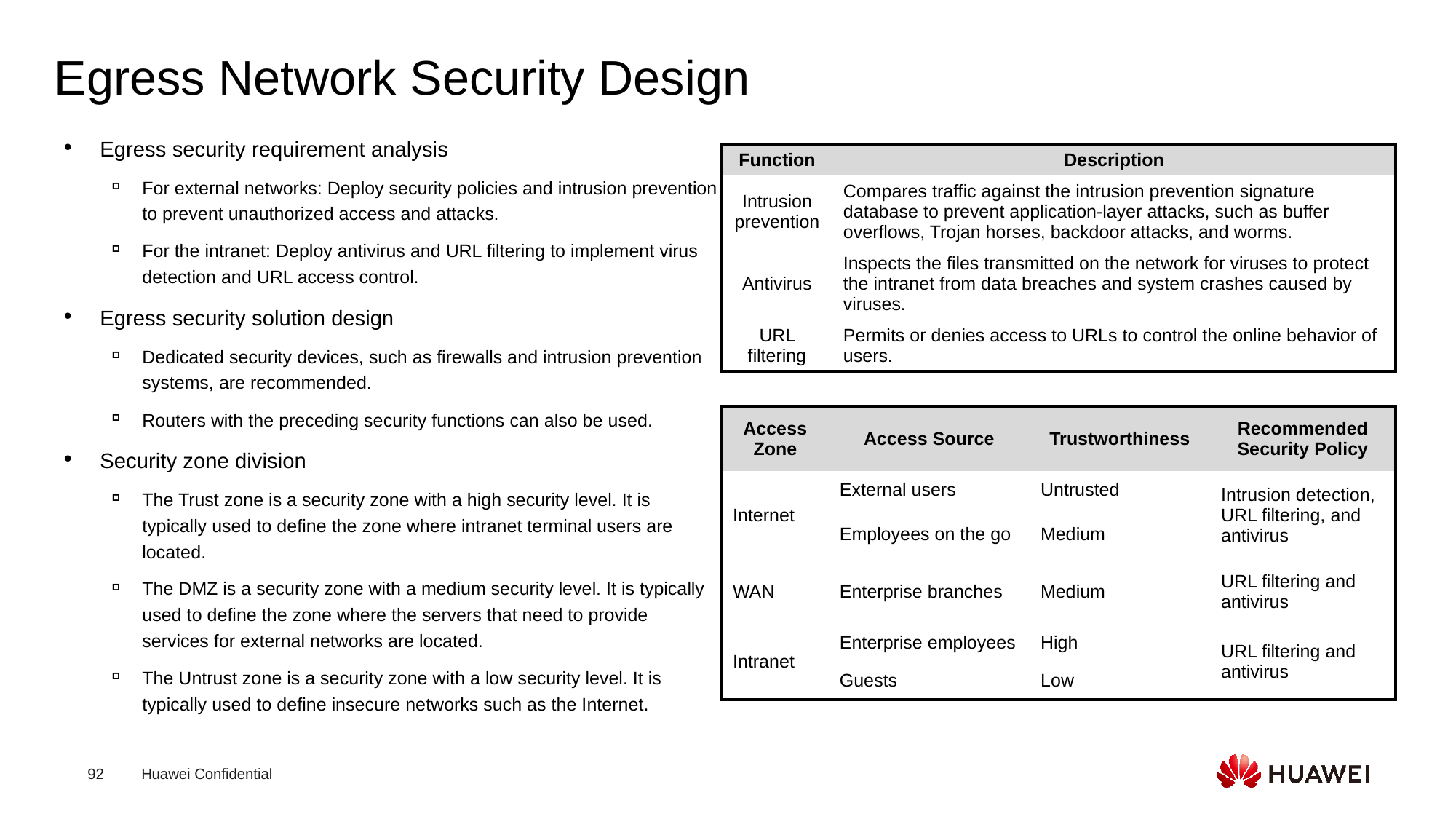

# Egress Network Security Design
Egress security requirement analysis
For external networks: Deploy security policies and intrusion prevention to prevent unauthorized access and attacks.
For the intranet: Deploy antivirus and URL filtering to implement virus detection and URL access control.
Egress security solution design
Dedicated security devices, such as firewalls and intrusion prevention systems, are recommended.
Routers with the preceding security functions can also be used.
Security zone division
The Trust zone is a security zone with a high security level. It is typically used to define the zone where intranet terminal users are located.
The DMZ is a security zone with a medium security level. It is typically used to define the zone where the servers that need to provide services for external networks are located.
The Untrust zone is a security zone with a low security level. It is typically used to define insecure networks such as the Internet.
| Function | Description |
| --- | --- |
| Intrusion prevention | Compares traffic against the intrusion prevention signature database to prevent application-layer attacks, such as buffer overflows, Trojan horses, backdoor attacks, and worms. |
| Antivirus | Inspects the files transmitted on the network for viruses to protect the intranet from data breaches and system crashes caused by viruses. |
| URL filtering | Permits or denies access to URLs to control the online behavior of users. |
| Access Zone | Access Source | Trustworthiness | Recommended Security Policy |
| --- | --- | --- | --- |
| Internet | External users | Untrusted | Intrusion detection, URL filtering, and antivirus |
|  | Employees on the go | Medium |  |
| WAN | Enterprise branches | Medium | URL filtering and antivirus |
| Intranet | Enterprise employees | High | URL filtering and antivirus |
|  | Guests | Low |  |